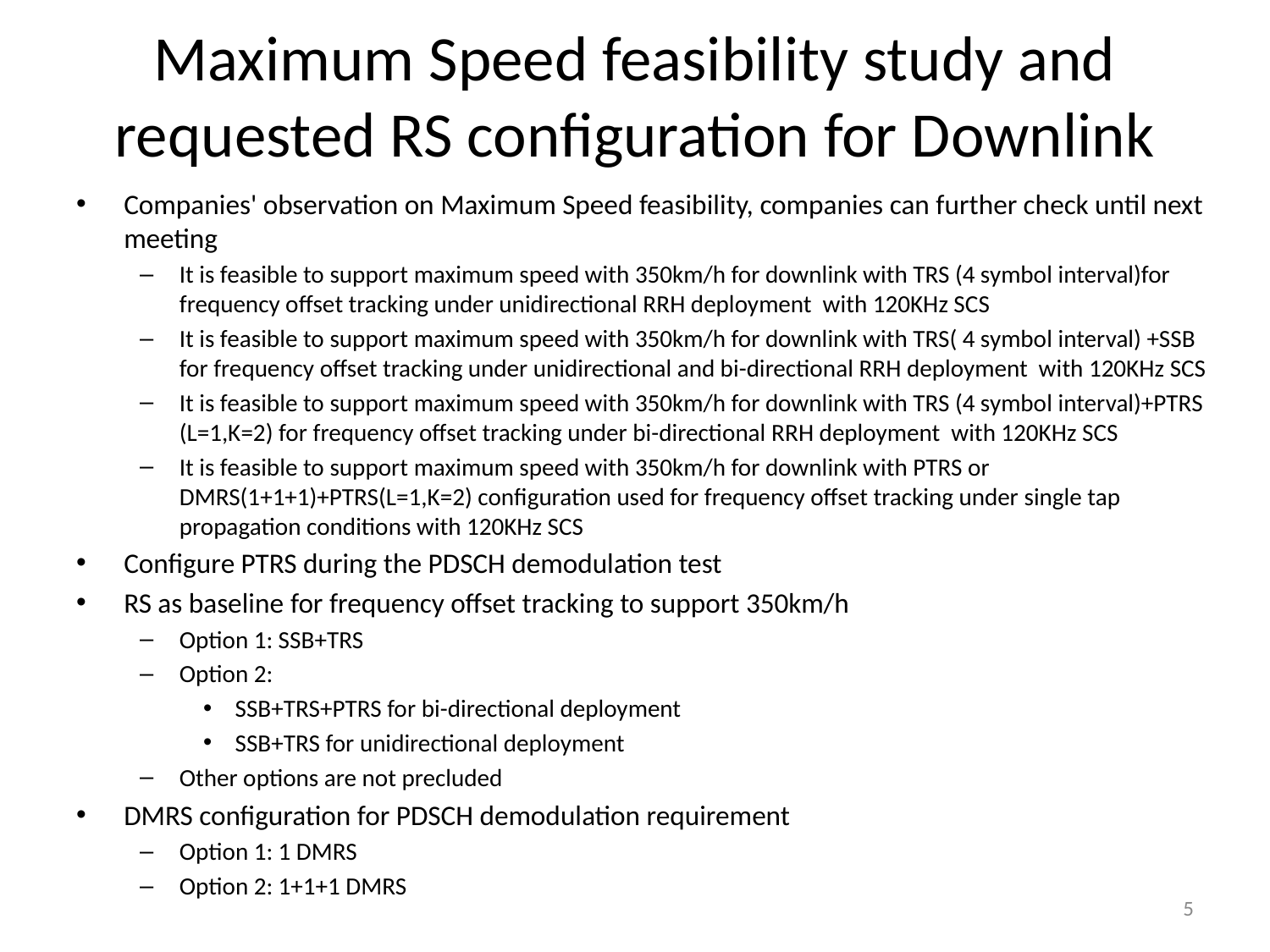

# Maximum Speed feasibility study and requested RS configuration for Downlink
Companies' observation on Maximum Speed feasibility, companies can further check until next meeting
It is feasible to support maximum speed with 350km/h for downlink with TRS (4 symbol interval)for frequency offset tracking under unidirectional RRH deployment  with 120KHz SCS
It is feasible to support maximum speed with 350km/h for downlink with TRS( 4 symbol interval) +SSB for frequency offset tracking under unidirectional and bi-directional RRH deployment  with 120KHz SCS
It is feasible to support maximum speed with 350km/h for downlink with TRS (4 symbol interval)+PTRS (L=1,K=2) for frequency offset tracking under bi-directional RRH deployment  with 120KHz SCS
It is feasible to support maximum speed with 350km/h for downlink with PTRS or DMRS(1+1+1)+PTRS(L=1,K=2) configuration used for frequency offset tracking under single tap propagation conditions with 120KHz SCS
Configure PTRS during the PDSCH demodulation test
RS as baseline for frequency offset tracking to support 350km/h
Option 1: SSB+TRS
Option 2:
SSB+TRS+PTRS for bi-directional deployment
SSB+TRS for unidirectional deployment
Other options are not precluded
DMRS configuration for PDSCH demodulation requirement
Option 1: 1 DMRS
Option 2: 1+1+1 DMRS

5